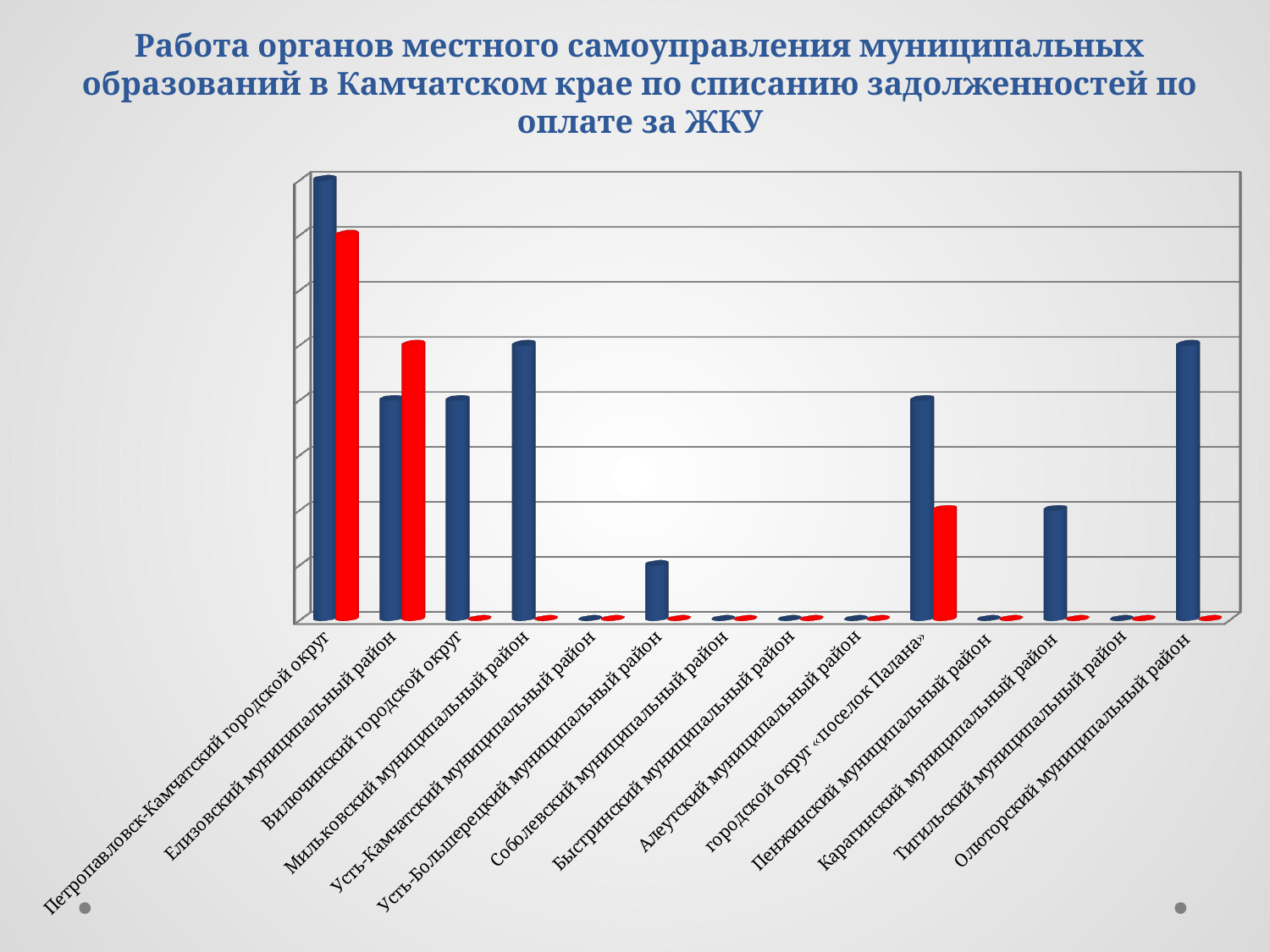

# Работа органов местного самоуправления муниципальных образований в Камчатском крае по списанию задолженностей по оплате за ЖКУ

[unsupported chart]